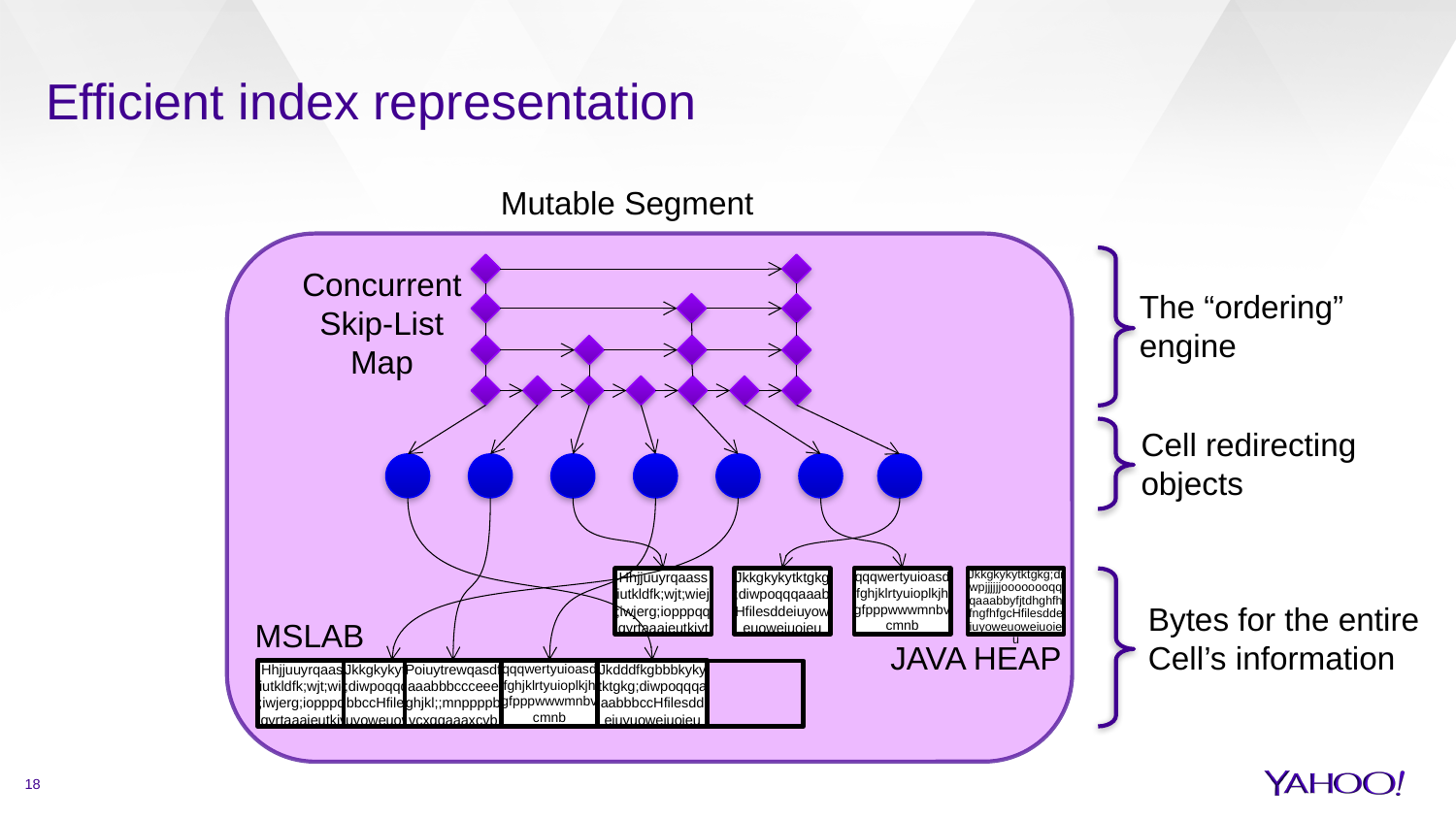

# Efficient index representation
Mutable Segment

Concurrent
Skip-List
Map

The “ordering”
engine

Cell redirecting
objects

Hhjjuuyrqaass iutkldfk;wjt;wiej;iwjerg;iopppqqqyrtaaajeutkiyt
Jkkgkykytktgkg;diwpoqqqaaabHfilesddeiuyoweuoweiuoieu
qqqwertyuioasdfghjklrtyuioplkjhgfpppwwwmnbvcmnb
Jkkgkykytktgkg;diwpjjjjjjoooooooqqqaaabbyfjtdhghfhfngfhfgcHfilesddeiuyoweuoweiuoieu

Bytes for the entire
Cell’s information
MSLAB
JAVA HEAP
Hhjjuuyrqaass iutkldfk;wjt;wiej;iwjerg;iopppqqqyrtaaajeutkiyt
Jkkgkykytktgkg;diwpoqqqaaabbbccHfilesddeiuyoweuoweiuo
Poiuytrewqasdfaaabbbccceeeghjkl;;mnppppbvcxqqaaaxcvb
qqqwertyuioasdfghjklrtyuioplkjhgfpppwwwmnbvcmnb
Jkdddfkgbbbkykytktgkg;diwpoqqqaaabbbccHfilesddeiuyuoweiuoieu

18